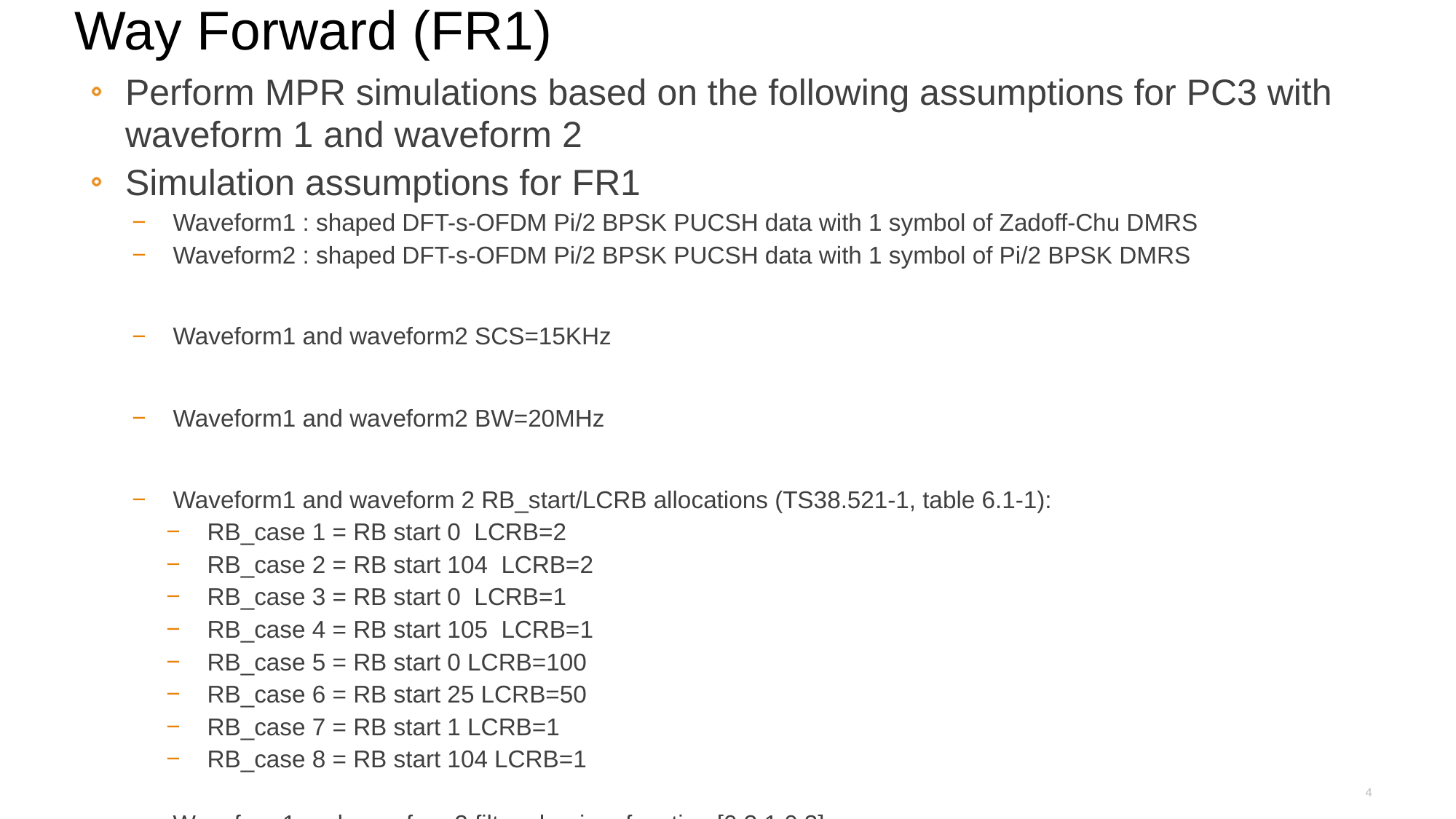

# Way Forward (FR1)
Perform MPR simulations based on the following assumptions for PC3 with waveform 1 and waveform 2
Simulation assumptions for FR1
Waveform1 : shaped DFT-s-OFDM Pi/2 BPSK PUCSH data with 1 symbol of Zadoff-Chu DMRS
Waveform2 : shaped DFT-s-OFDM Pi/2 BPSK PUCSH data with 1 symbol of Pi/2 BPSK DMRS

Waveform1 and waveform2 SCS=15KHz

Waveform1 and waveform2 BW=20MHz

Waveform1 and waveform 2 RB_start/LCRB allocations (TS38.521-1, table 6.1-1):
RB_case 1 = RB start 0  LCRB=2
RB_case 2 = RB start 104  LCRB=2
RB_case 3 = RB start 0  LCRB=1
RB_case 4 = RB start 105  LCRB=1
RB_case 5 = RB start 0 LCRB=100
RB_case 6 = RB start 25 LCRB=50
RB_case 7 = RB start 1 LCRB=1
RB_case 8 = RB start 104 LCRB=1

Waveform1 and waveform2 filter shaping  function [0.3 1 0.3]